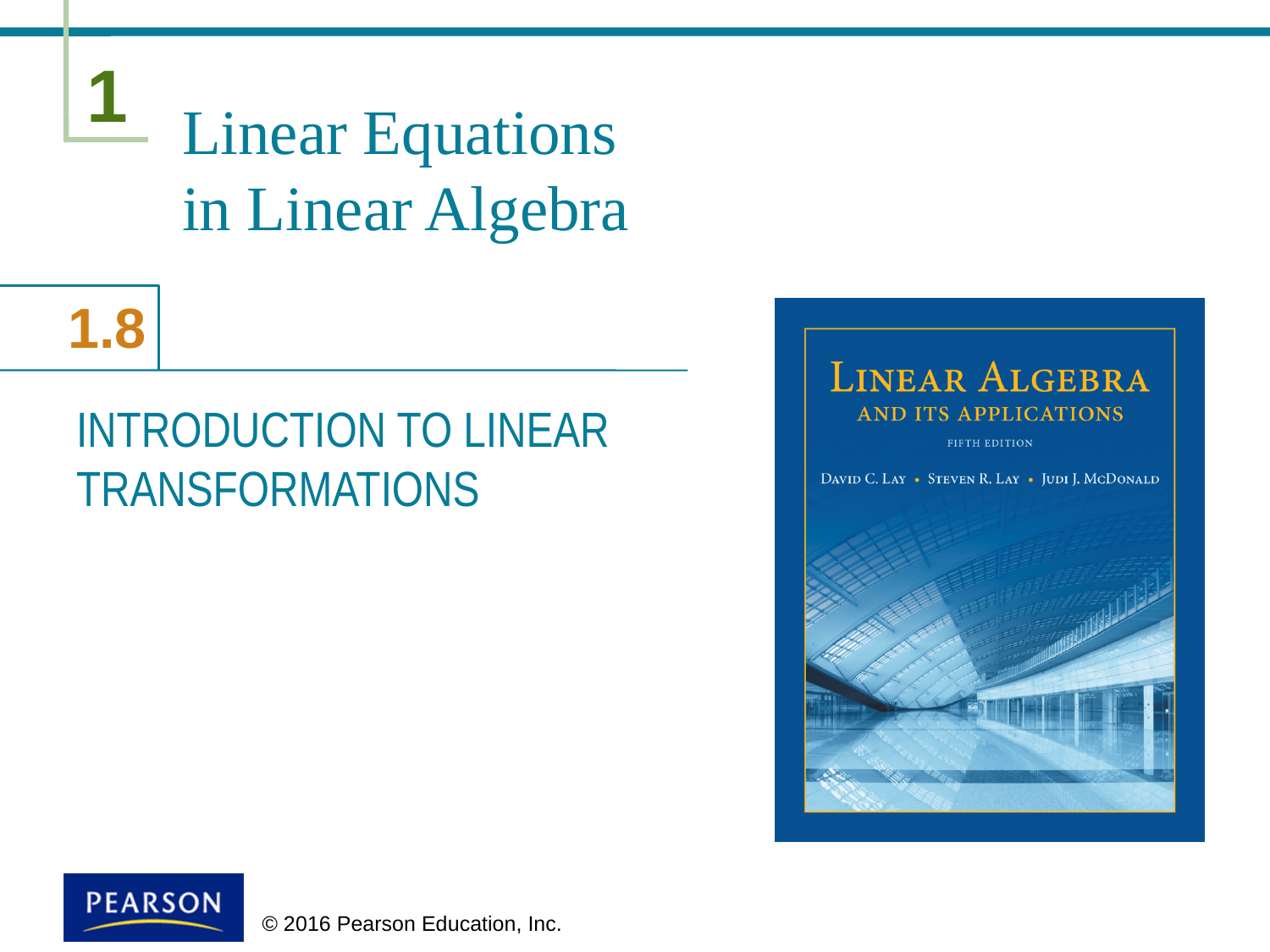

# Linear Equations in Linear Algebra
INTRODUCTION TO LINEAR TRANSFORMATIONS
 © 2016 Pearson Education, Inc.